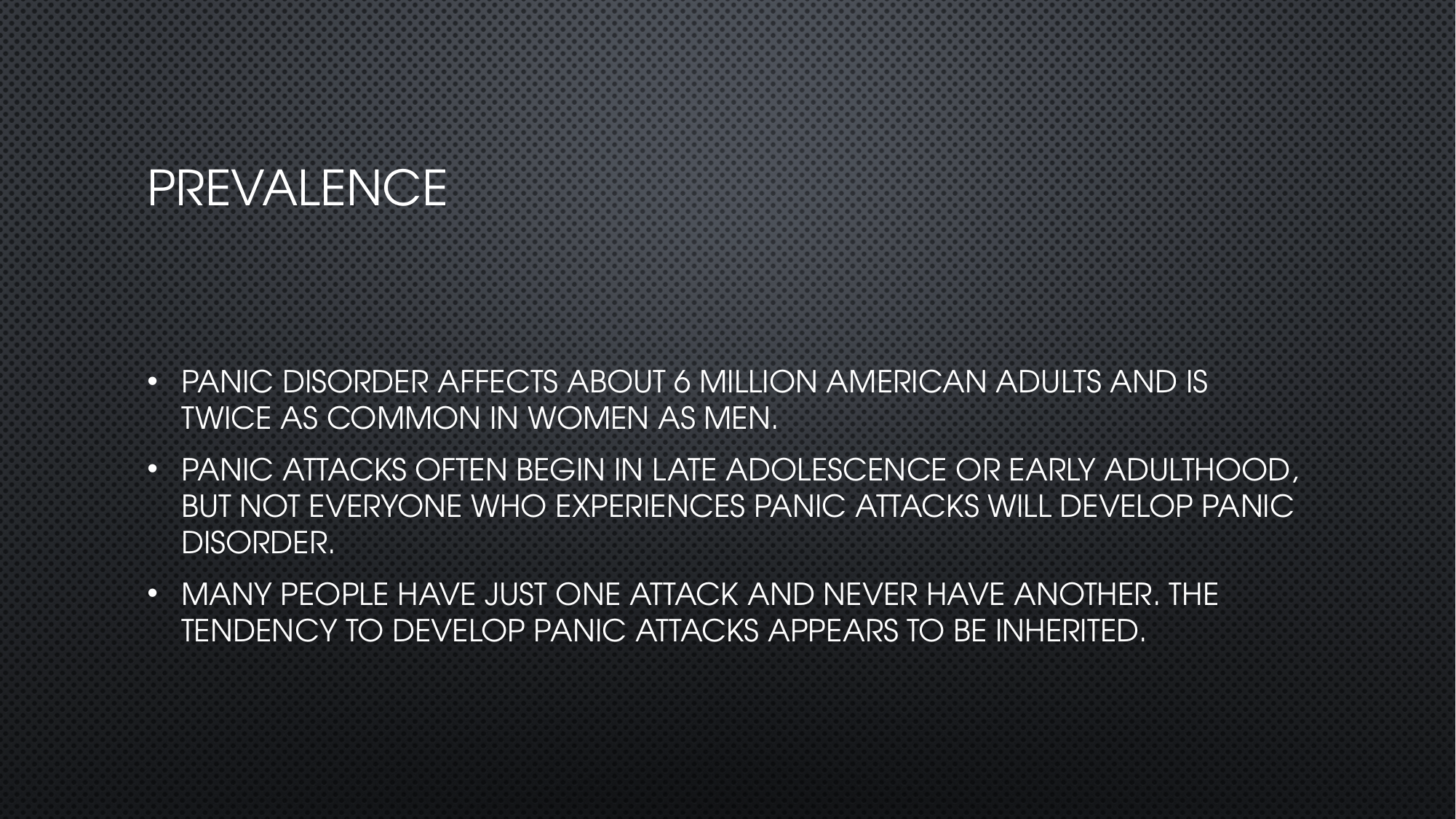

# Prevalence
Panic disorder affects about 6 million American adults and is twice as common in women as men.
Panic attacks often begin in late adolescence or early adulthood, but not everyone who experiences panic attacks will develop panic disorder.
Many people have just one attack and never have another. The tendency to develop panic attacks appears to be inherited.